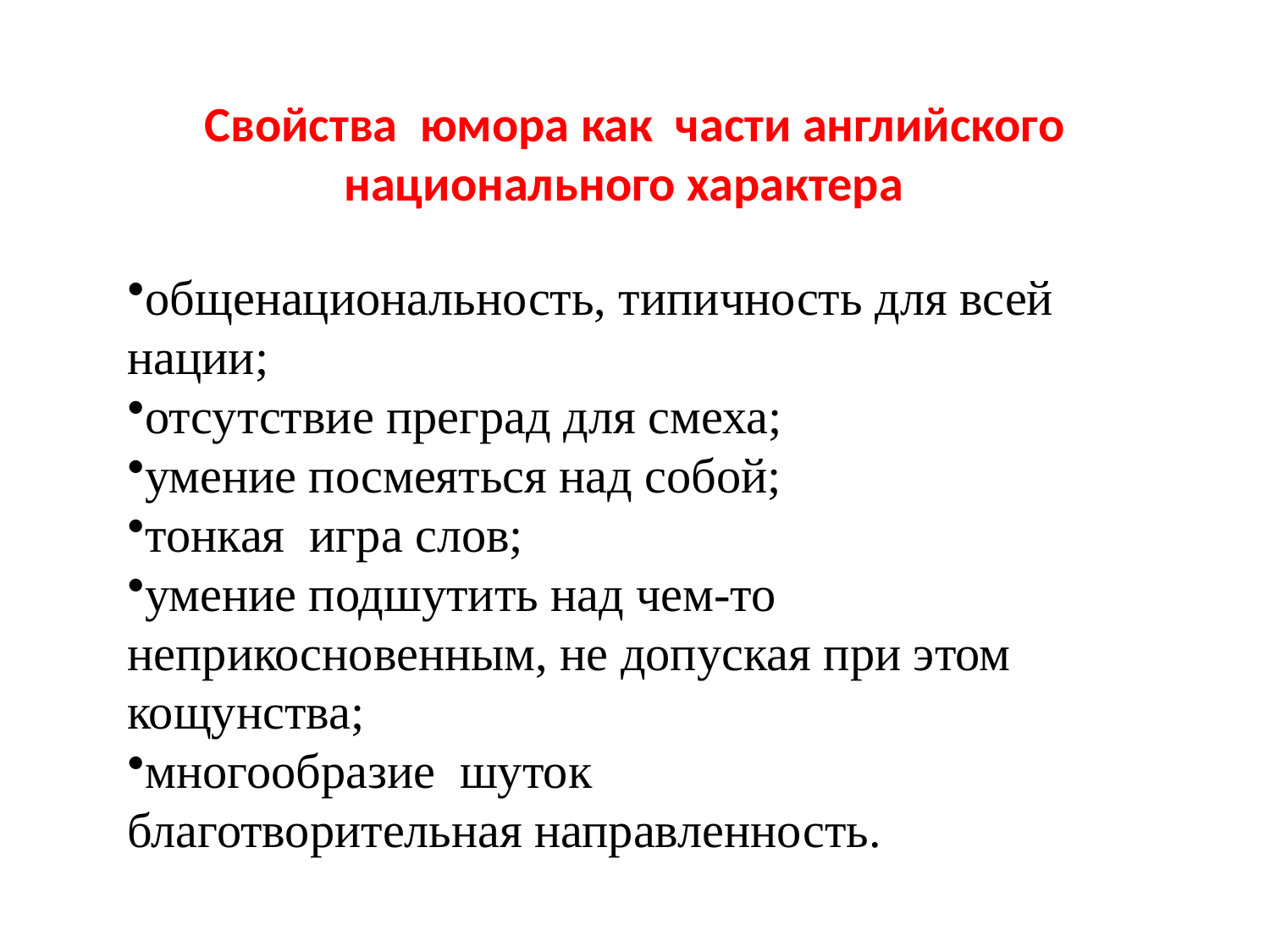

Свойства  юмора как  части английского национального характера

общенациональность, типичность для всей нации;
отсутствие преград для смеха;
умение посмеяться над собой;
тонкая  игра слов;
умение подшутить над чем-то неприкосновенным, не допуская при этом  кощунства;
многообразие  шуток
благотворительная направленность.